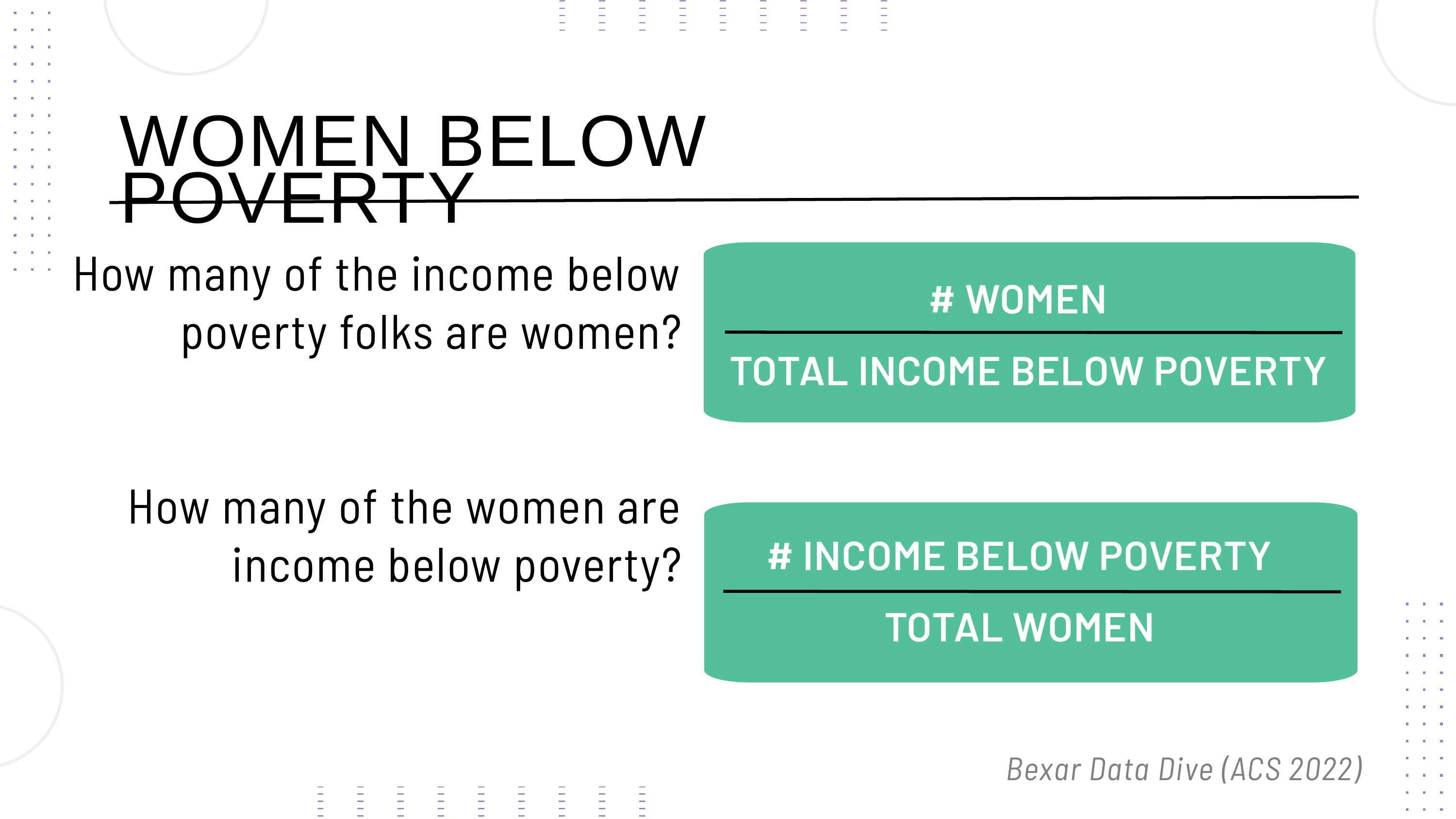

WOMEN BELOW POVERTY

How many of the income below poverty folks are women?

How many of the women are income below poverty?

# WOMEN

TOTAL INCOME BELOW POVERTY

# INCOME BELOW POVERTY

TOTAL WOMEN

Bexar Data Dive (ACS 2022)